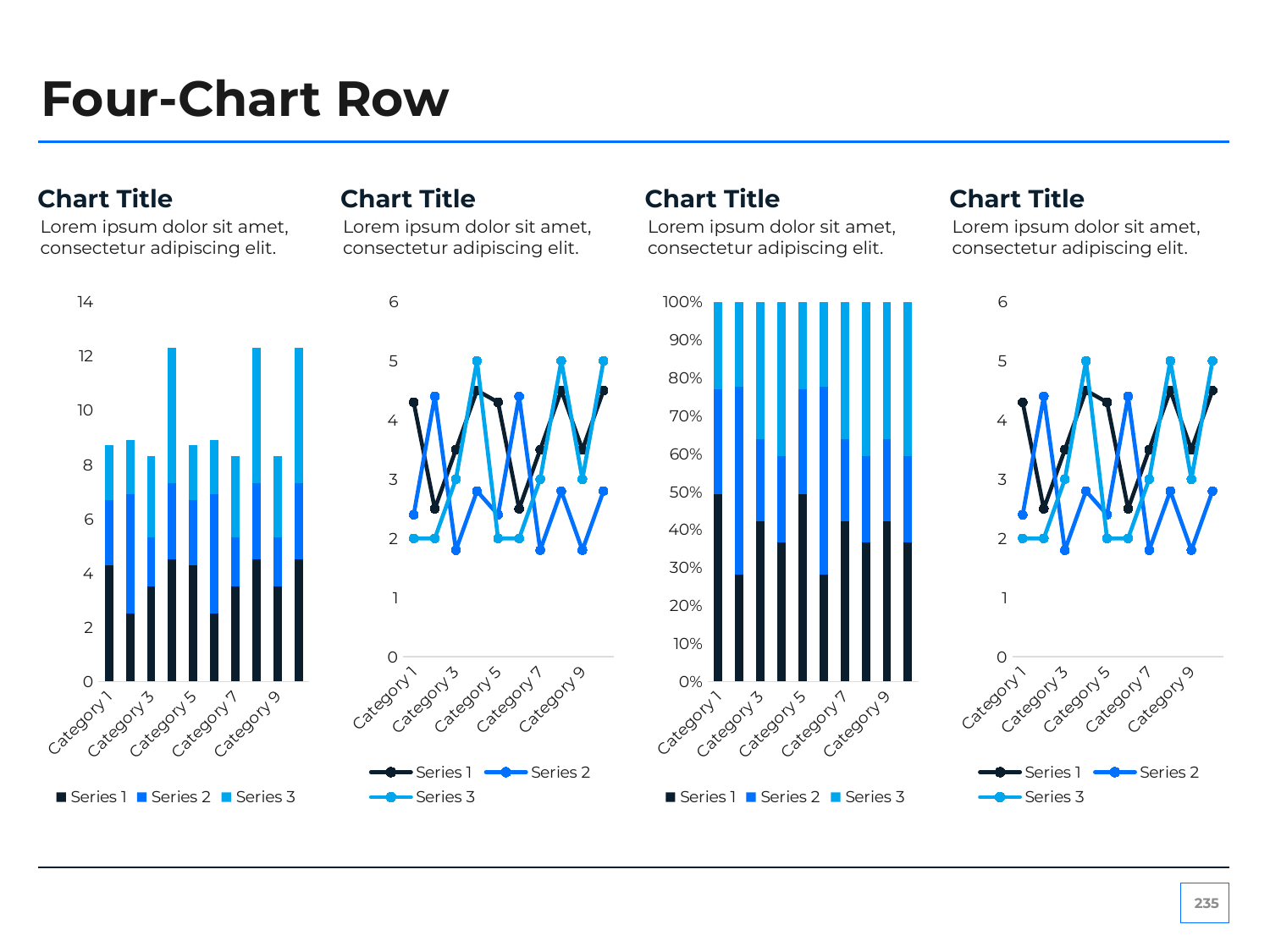

# Four-Chart Row
Chart Title
Chart Title
Chart Title
Chart Title
Lorem ipsum dolor sit amet, consectetur adipiscing elit.
Lorem ipsum dolor sit amet, consectetur adipiscing elit.
Lorem ipsum dolor sit amet, consectetur adipiscing elit.
Lorem ipsum dolor sit amet, consectetur adipiscing elit.

### Chart

| Category | Series 1 | Series 2 | Series 3 |
|---|---|---|---|
| Category 1 | 4.3 | 2.4 | 2.0 |
| Category 2 | 2.5 | 4.4 | 2.0 |
| Category 3 | 3.5 | 1.8 | 3.0 |
| Category 4 | 4.5 | 2.8 | 5.0 |
| Category 5 | 4.3 | 2.4 | 2.0 |
| Category 6 | 2.5 | 4.4 | 2.0 |
| Category 7 | 3.5 | 1.8 | 3.0 |
| Category 8 | 4.5 | 2.8 | 5.0 |
| Category 9 | 3.5 | 1.8 | 3.0 |
| Category 10 | 4.5 | 2.8 | 5.0 |

### Chart

| Category | Series 1 | Series 2 | Series 3 |
|---|---|---|---|
| Category 1 | 4.3 | 2.4 | 2.0 |
| Category 2 | 2.5 | 4.4 | 2.0 |
| Category 3 | 3.5 | 1.8 | 3.0 |
| Category 4 | 4.5 | 2.8 | 5.0 |
| Category 5 | 4.3 | 2.4 | 2.0 |
| Category 6 | 2.5 | 4.4 | 2.0 |
| Category 7 | 3.5 | 1.8 | 3.0 |
| Category 8 | 4.5 | 2.8 | 5.0 |
| Category 9 | 3.5 | 1.8 | 3.0 |
| Category 10 | 4.5 | 2.8 | 5.0 |

### Chart

| Category | Series 1 | Series 2 | Series 3 |
|---|---|---|---|
| Category 1 | 4.3 | 2.4 | 2.0 |
| Category 2 | 2.5 | 4.4 | 2.0 |
| Category 3 | 3.5 | 1.8 | 3.0 |
| Category 4 | 4.5 | 2.8 | 5.0 |
| Category 5 | 4.3 | 2.4 | 2.0 |
| Category 6 | 2.5 | 4.4 | 2.0 |
| Category 7 | 3.5 | 1.8 | 3.0 |
| Category 8 | 4.5 | 2.8 | 5.0 |
| Category 9 | 3.5 | 1.8 | 3.0 |
| Category 10 | 4.5 | 2.8 | 5.0 |

### Chart

| Category | Series 1 | Series 2 | Series 3 |
|---|---|---|---|
| Category 1 | 4.3 | 2.4 | 2.0 |
| Category 2 | 2.5 | 4.4 | 2.0 |
| Category 3 | 3.5 | 1.8 | 3.0 |
| Category 4 | 4.5 | 2.8 | 5.0 |
| Category 5 | 4.3 | 2.4 | 2.0 |
| Category 6 | 2.5 | 4.4 | 2.0 |
| Category 7 | 3.5 | 1.8 | 3.0 |
| Category 8 | 4.5 | 2.8 | 5.0 |
| Category 9 | 3.5 | 1.8 | 3.0 |
| Category 10 | 4.5 | 2.8 | 5.0 |
235